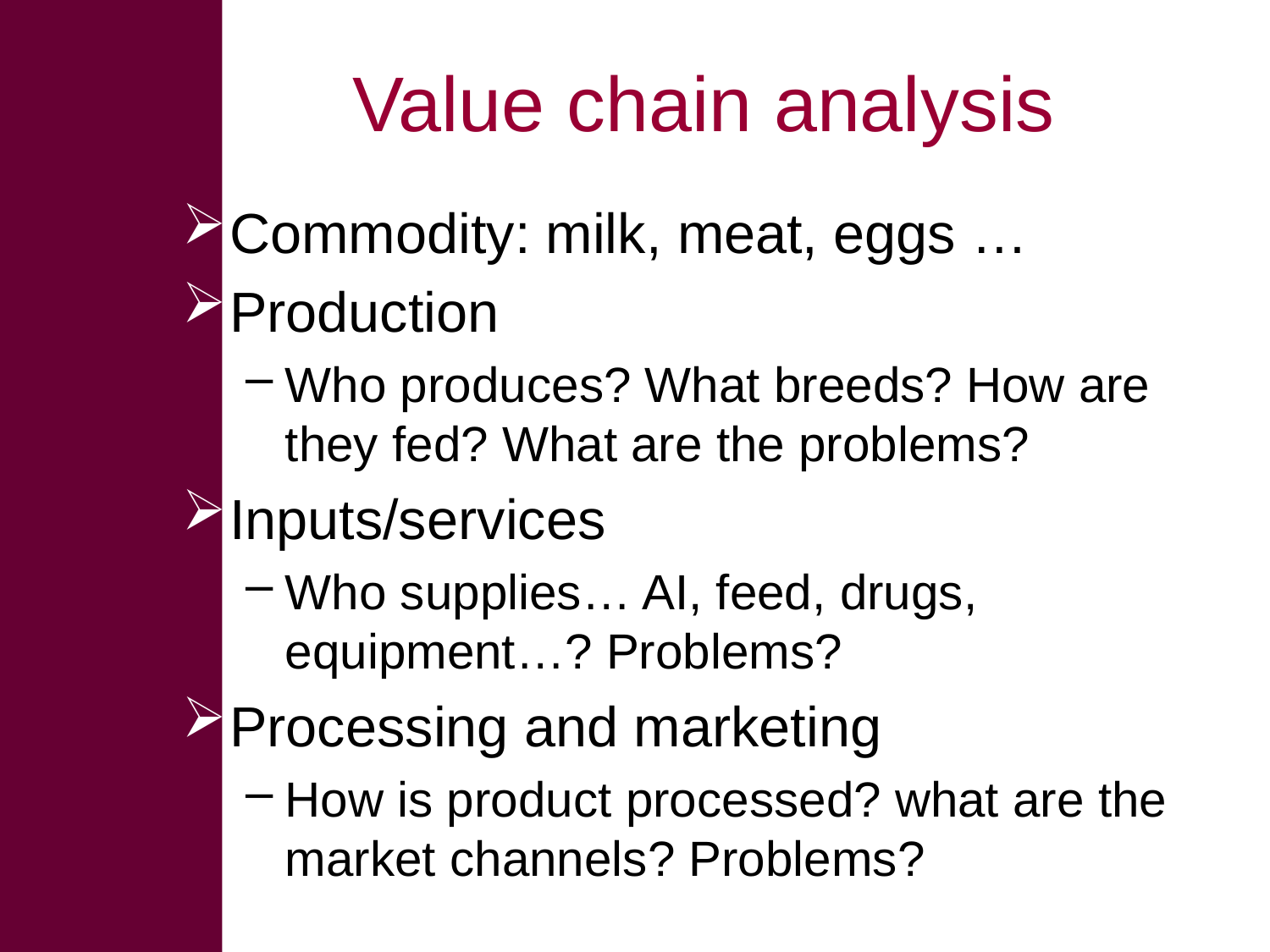

# Value chain analysis
Commodity: milk, meat, eggs …
Production
Who produces? What breeds? How are they fed? What are the problems?
Inputs/services
Who supplies… AI, feed, drugs, equipment…? Problems?
Processing and marketing
How is product processed? what are the market channels? Problems?